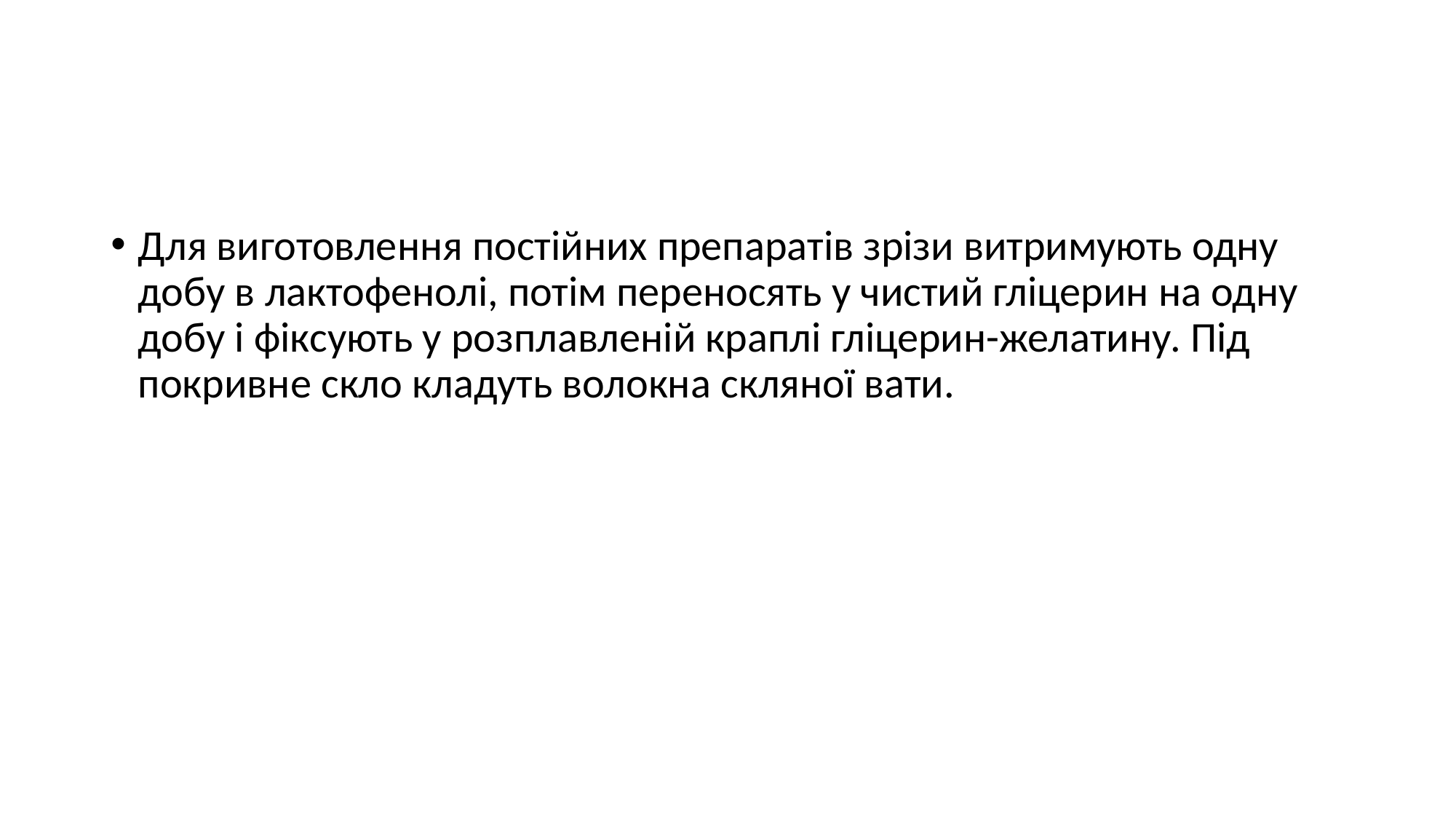

#
Для виготовлення постійних препаратів зрізи витримують одну добу в лактофенолі, потім переносять у чистий гліцерин на одну добу і фіксують у розплавленій краплі гліцерин-желатину. Під покривне скло кладуть волокна скляної вати.